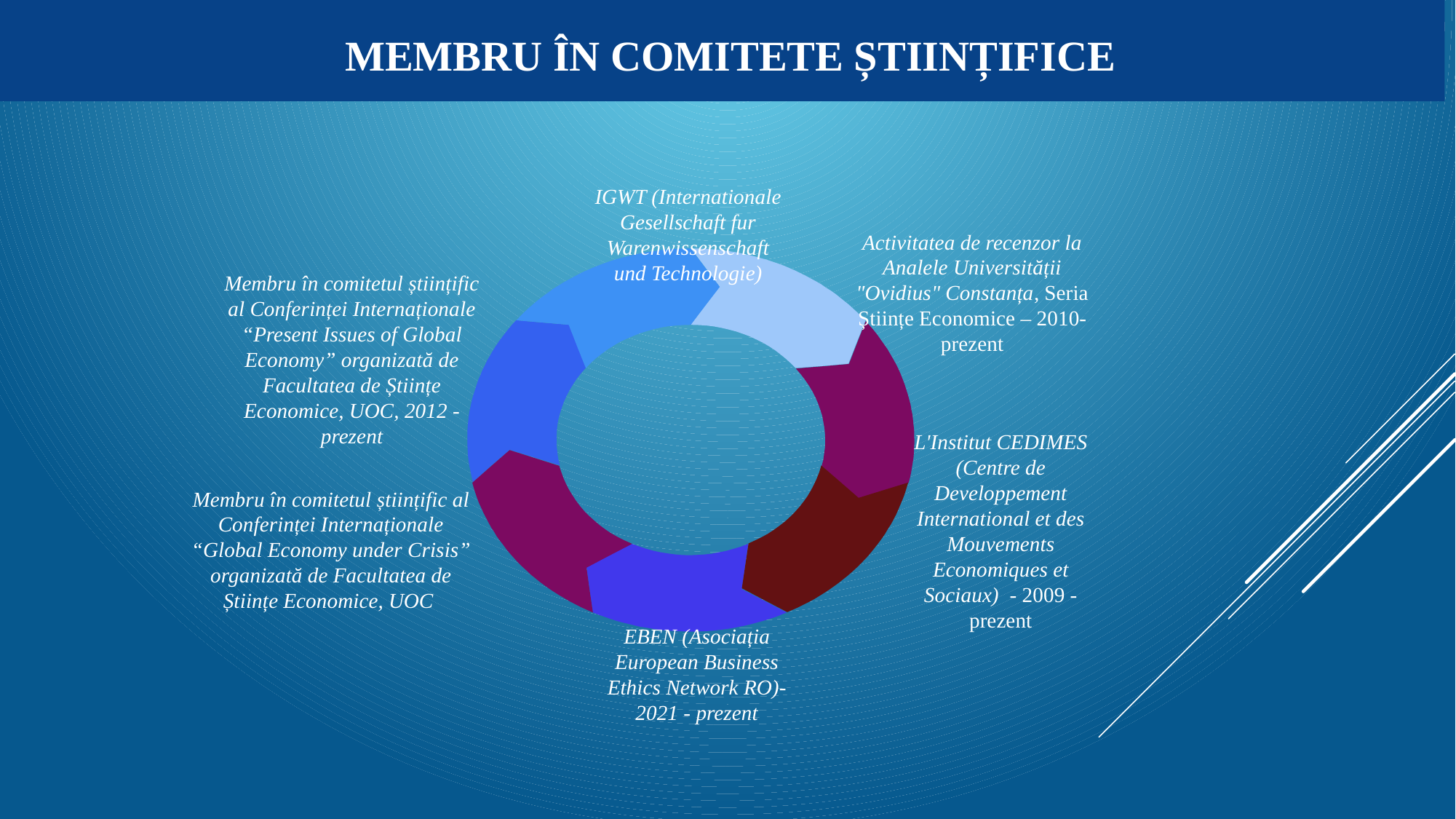

Membru în comitete științifice
IGWT (Internationale Gesellschaft fur Warenwissenschaft und Technologie)
Activitatea de recenzor la Analele Universității "Ovidius" Constanța, Seria Științe Economice – 2010-prezent

Membru în comitetul științific al Conferinței Internaționale “Present Issues of Global Economy” organizată de Facultatea de Științe Economice, UOC, 2012 - prezent
L'Institut CEDIMES (Centre de Developpement International et des Mouvements Economiques et Sociaux)  - 2009 - prezent
Membru în comitetul științific al Conferinței Internaționale “Global Economy under Crisis” organizată de Facultatea de Științe Economice, UOC
EBEN (Asociația European Business Ethics Network RO)- 2021 - prezent